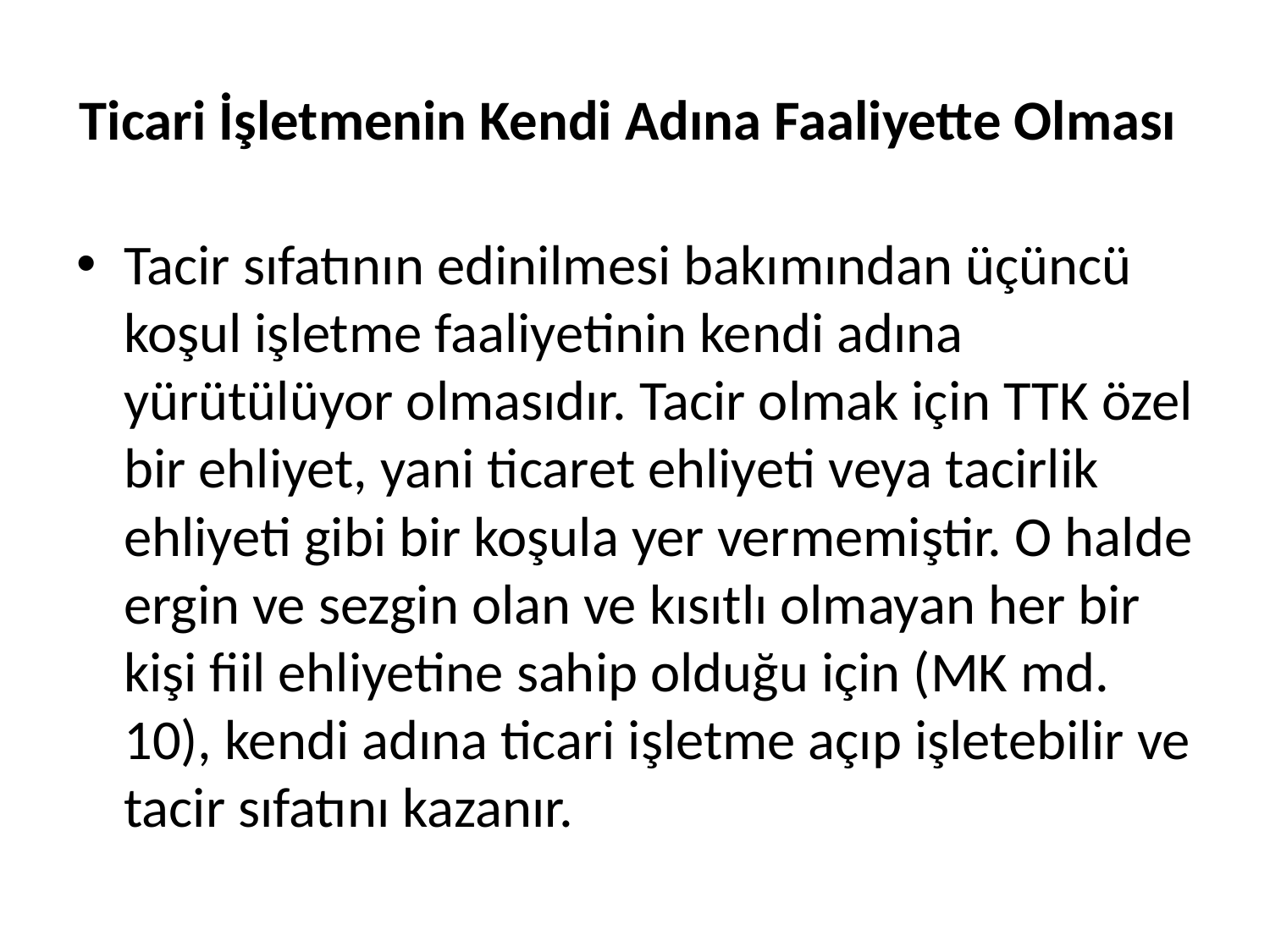

# Ticari İşletmenin Kendi Adına Faaliyette Olması
Tacir sıfatının edinilmesi bakımından üçüncü koşul işletme faaliyetinin kendi adına yürütülüyor olmasıdır. Tacir olmak için TTK özel bir ehliyet, yani ticaret ehliyeti veya tacirlik ehliyeti gibi bir koşula yer vermemiştir. O halde ergin ve sezgin olan ve kısıtlı olmayan her bir kişi fiil ehliyetine sahip olduğu için (MK md. 10), kendi adına ticari işletme açıp işletebilir ve tacir sıfatını kazanır.